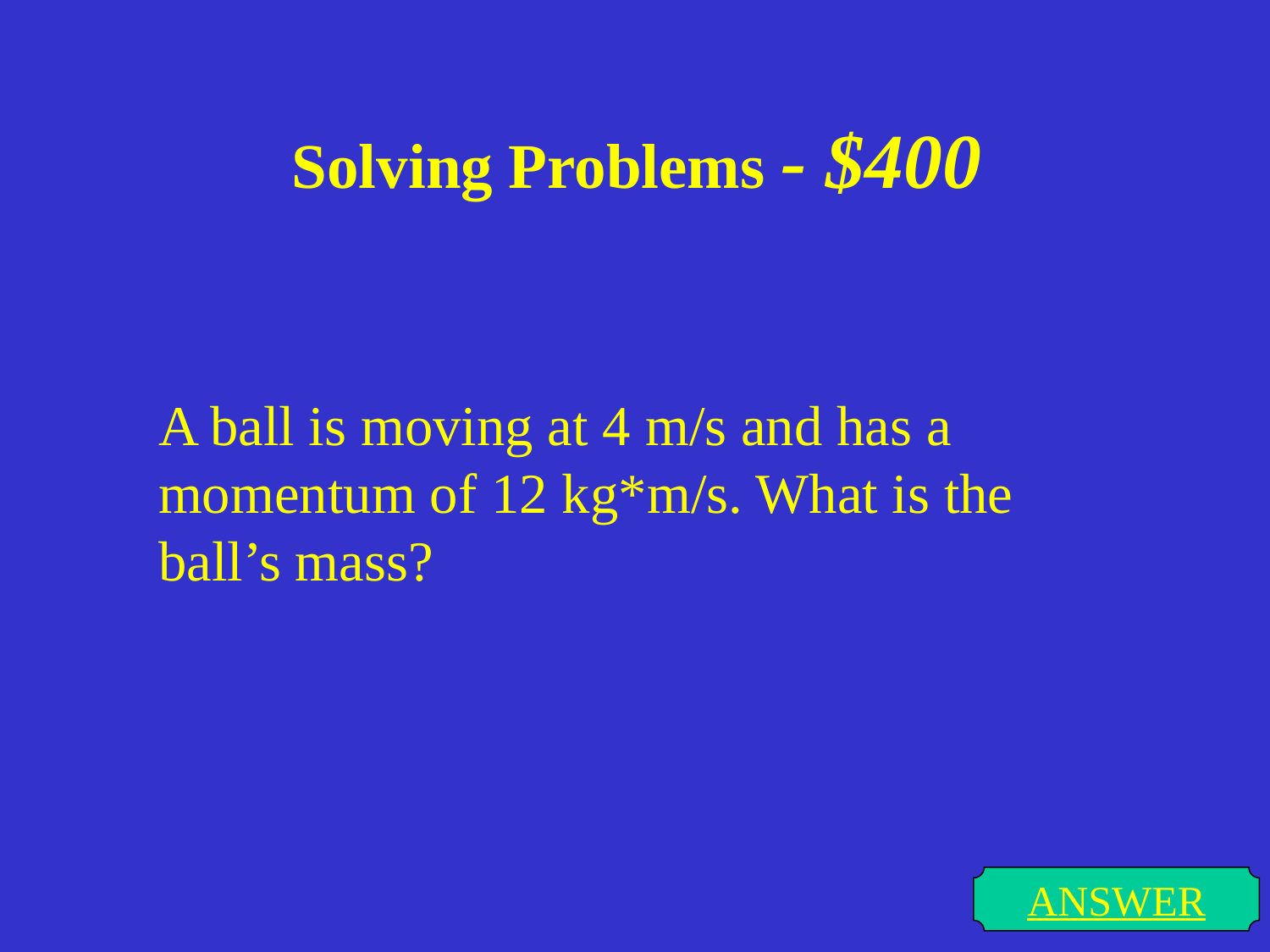

# Solving Problems - $400
A ball is moving at 4 m/s and has a momentum of 12 kg*m/s. What is the ball’s mass?

ANSWER